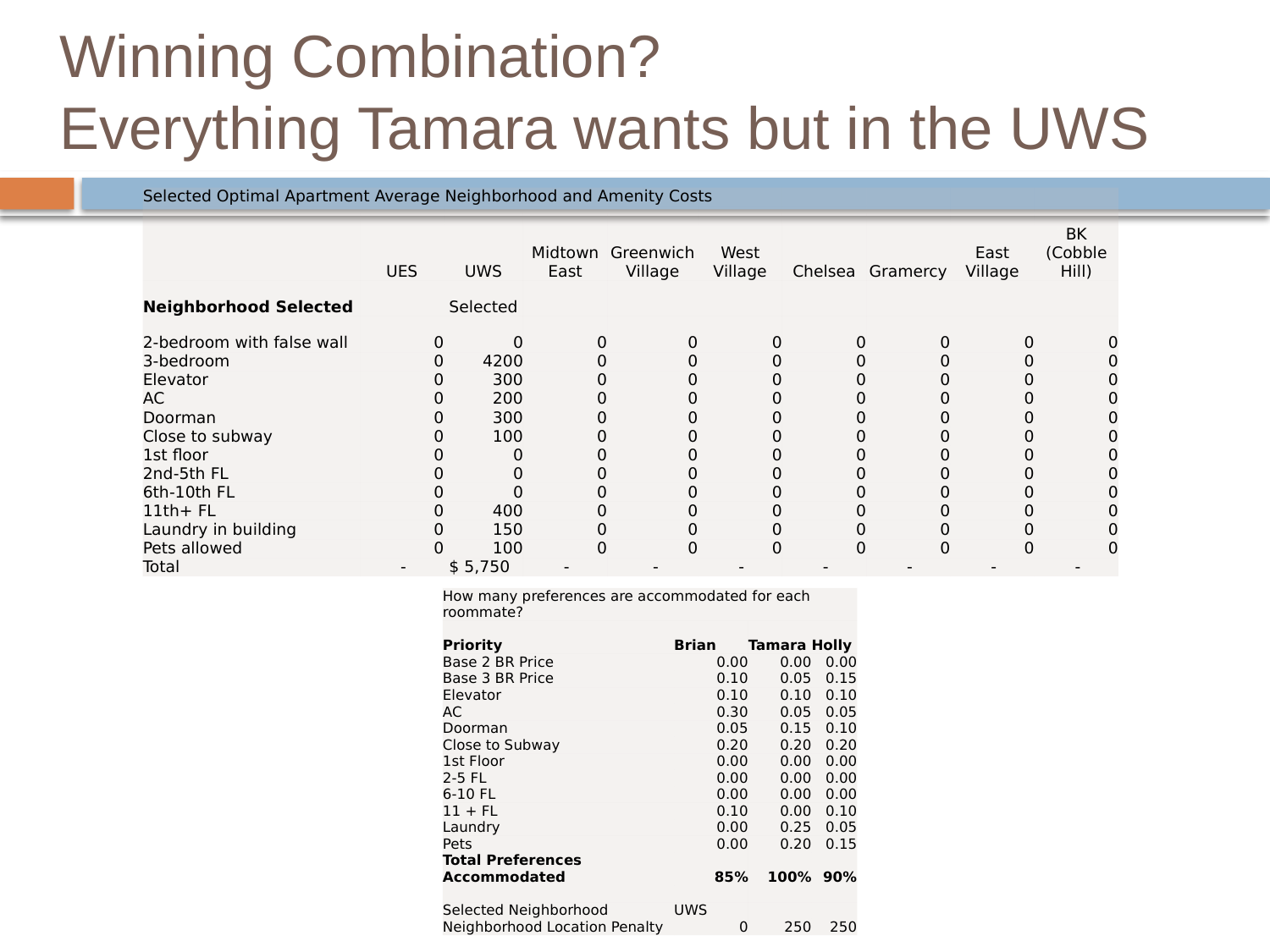

# Winning Combination? Everything Tamara wants but in the UWS
| Selected Optimal Apartment Average Neighborhood and Amenity Costs |  |  |  |  |  |  |  |  |  |
| --- | --- | --- | --- | --- | --- | --- | --- | --- | --- |
|  |  |  |  |  |  |  |  |  |  |
|  | UES | UWS | Midtown East | Greenwich Village | West Village | Chelsea | Gramercy | East Village | BK (Cobble Hill) |
| Neighborhood Selected |  | Selected |  |  |  |  |  |  |  |
| 2-bedroom with false wall | 0 | 0 | 0 | 0 | 0 | 0 | 0 | 0 | 0 |
| 3-bedroom | 0 | 4200 | 0 | 0 | 0 | 0 | 0 | 0 | 0 |
| Elevator | 0 | 300 | 0 | 0 | 0 | 0 | 0 | 0 | 0 |
| AC | 0 | 200 | 0 | 0 | 0 | 0 | 0 | 0 | 0 |
| Doorman | 0 | 300 | 0 | 0 | 0 | 0 | 0 | 0 | 0 |
| Close to subway | 0 | 100 | 0 | 0 | 0 | 0 | 0 | 0 | 0 |
| 1st floor | 0 | 0 | 0 | 0 | 0 | 0 | 0 | 0 | 0 |
| 2nd-5th FL | 0 | 0 | 0 | 0 | 0 | 0 | 0 | 0 | 0 |
| 6th-10th FL | 0 | 0 | 0 | 0 | 0 | 0 | 0 | 0 | 0 |
| 11th+ FL | 0 | 400 | 0 | 0 | 0 | 0 | 0 | 0 | 0 |
| Laundry in building | 0 | 150 | 0 | 0 | 0 | 0 | 0 | 0 | 0 |
| Pets allowed | 0 | 100 | 0 | 0 | 0 | 0 | 0 | 0 | 0 |
| Total | - | $ 5,750 | - | - | - | - | - | - | - |
| How many preferences are accommodated for each roommate? |  |  |  |
| --- | --- | --- | --- |
|  |  |  |  |
| Priority | Brian | Tamara | Holly |
| Base 2 BR Price | 0.00 | 0.00 | 0.00 |
| Base 3 BR Price | 0.10 | 0.05 | 0.15 |
| Elevator | 0.10 | 0.10 | 0.10 |
| AC | 0.30 | 0.05 | 0.05 |
| Doorman | 0.05 | 0.15 | 0.10 |
| Close to Subway | 0.20 | 0.20 | 0.20 |
| 1st Floor | 0.00 | 0.00 | 0.00 |
| 2-5 FL | 0.00 | 0.00 | 0.00 |
| 6-10 FL | 0.00 | 0.00 | 0.00 |
| 11 + FL | 0.10 | 0.00 | 0.10 |
| Laundry | 0.00 | 0.25 | 0.05 |
| Pets | 0.00 | 0.20 | 0.15 |
| Total Preferences Accommodated | 85% | 100% | 90% |
|  |  |  |  |
| Selected Neighborhood | UWS |  |  |
| Neighborhood Location Penalty | 0 | 250 | 250 |